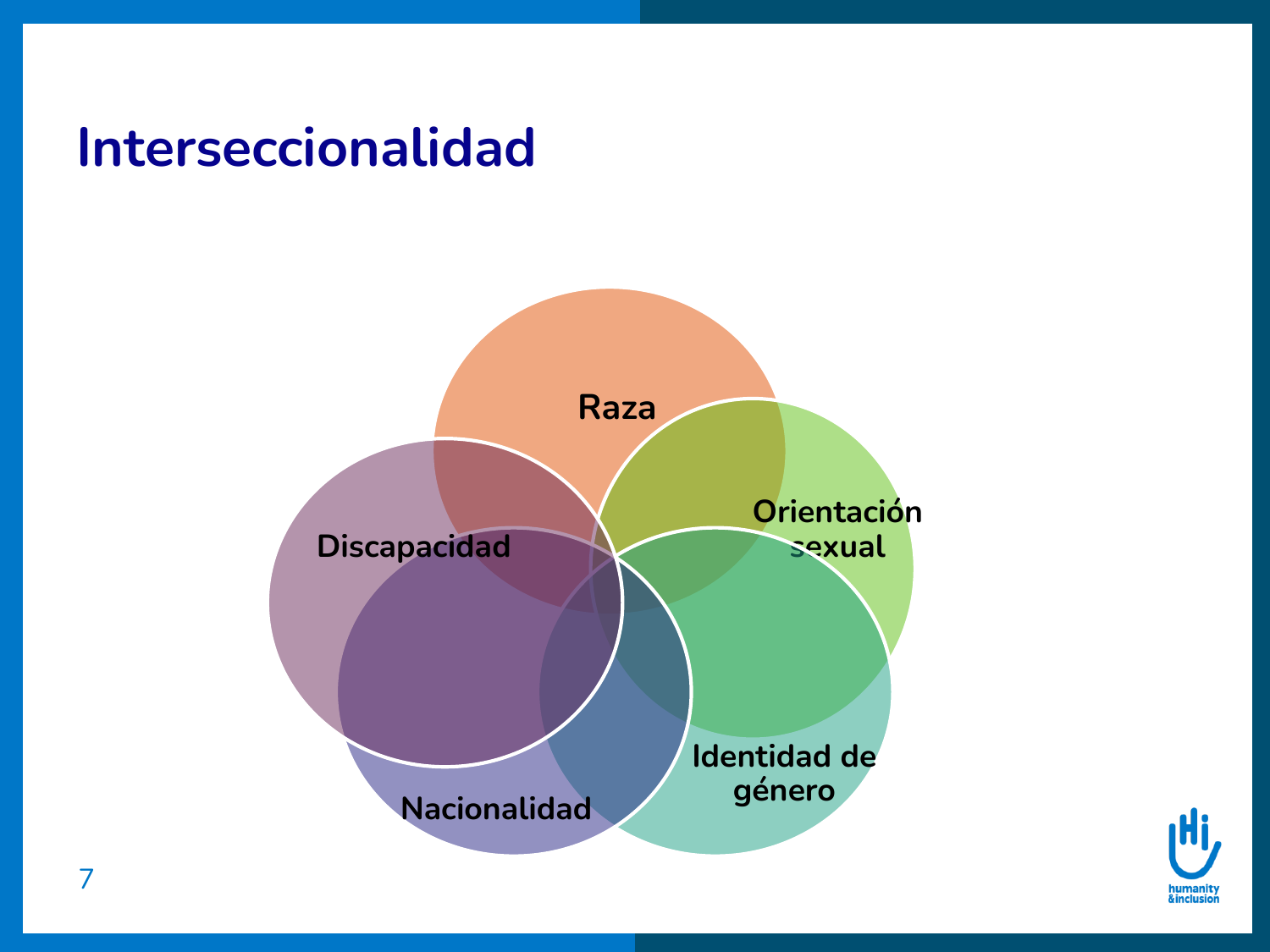

# Interseccionalidad
Raza
Orientación sexual
Identidad de género
Nacionalidad
Discapacidad
7